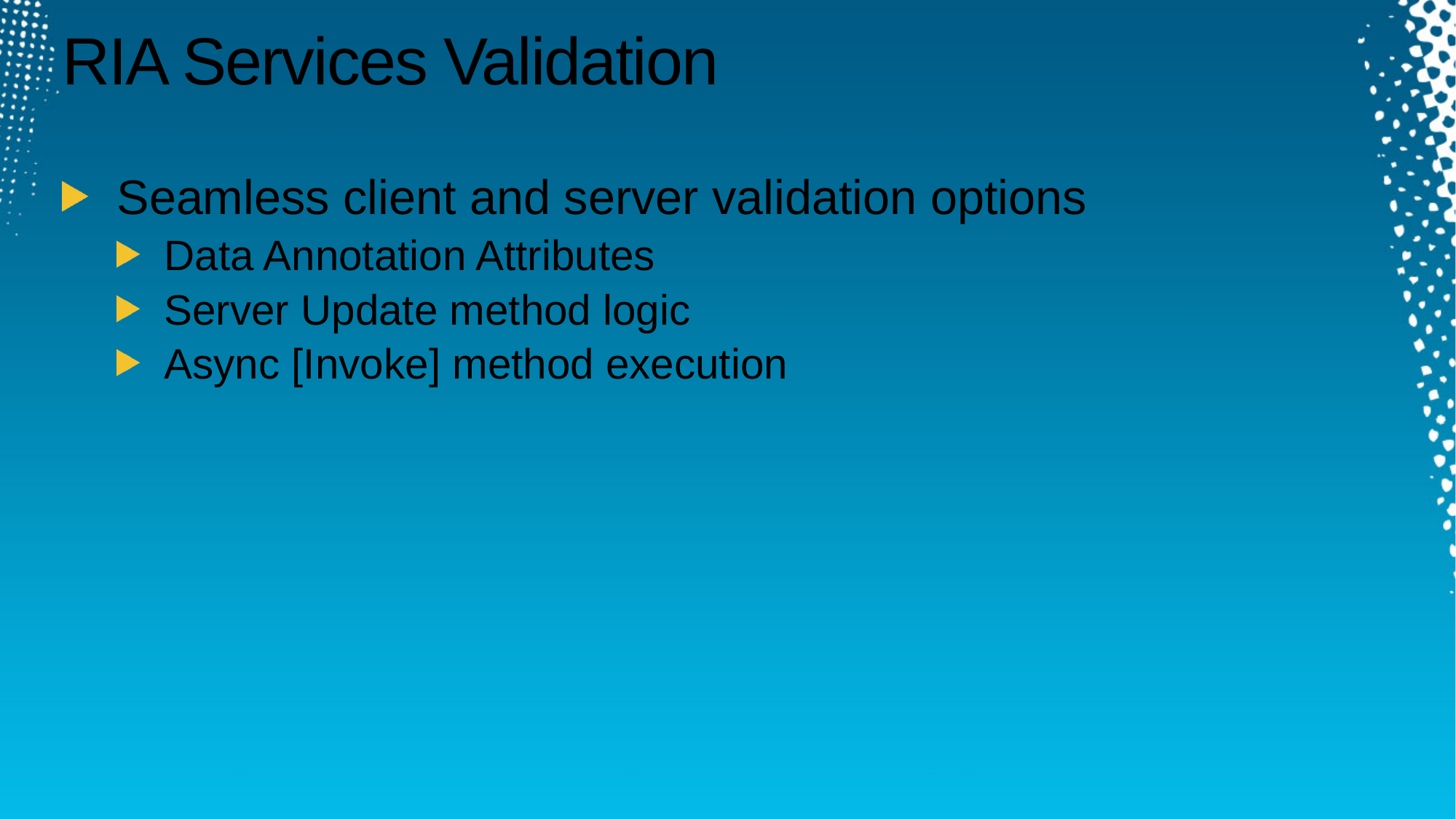

# RIA Services Validation
Seamless client and server validation options
Data Annotation Attributes
Server Update method logic
Async [Invoke] method execution